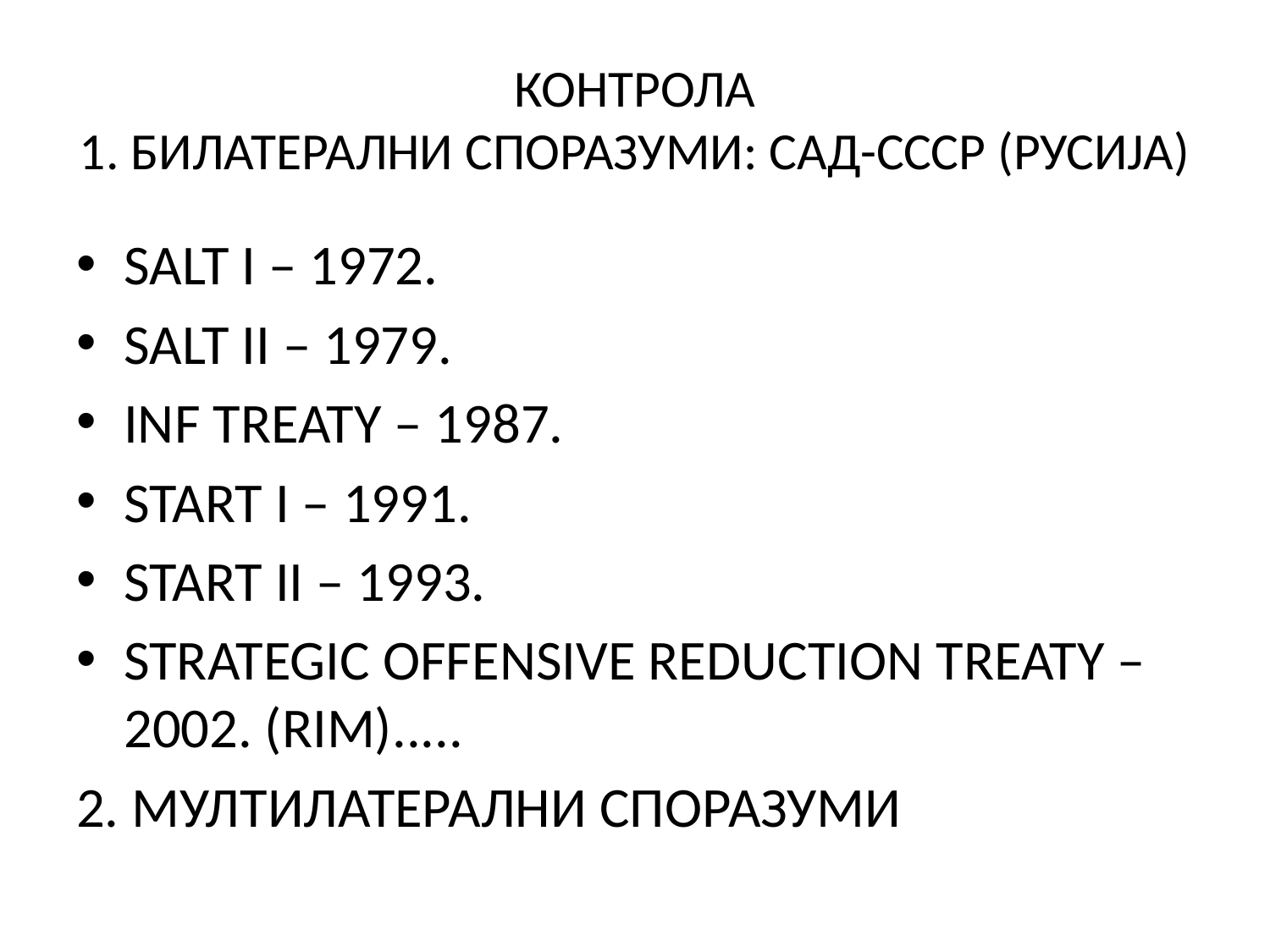

# КОНТРОЛА 1. БИЛАТЕРАЛНИ СПОРАЗУМИ: САД-СССР (РУСИЈА)
SALT I – 1972.
SALT II – 1979.
INF TREATY – 1987.
START I – 1991.
START II – 1993.
STRATEGIC OFFENSIVE REDUCTION TREATY – 2002. (RIM).....
2. МУЛТИЛАТЕРАЛНИ СПОРАЗУМИ